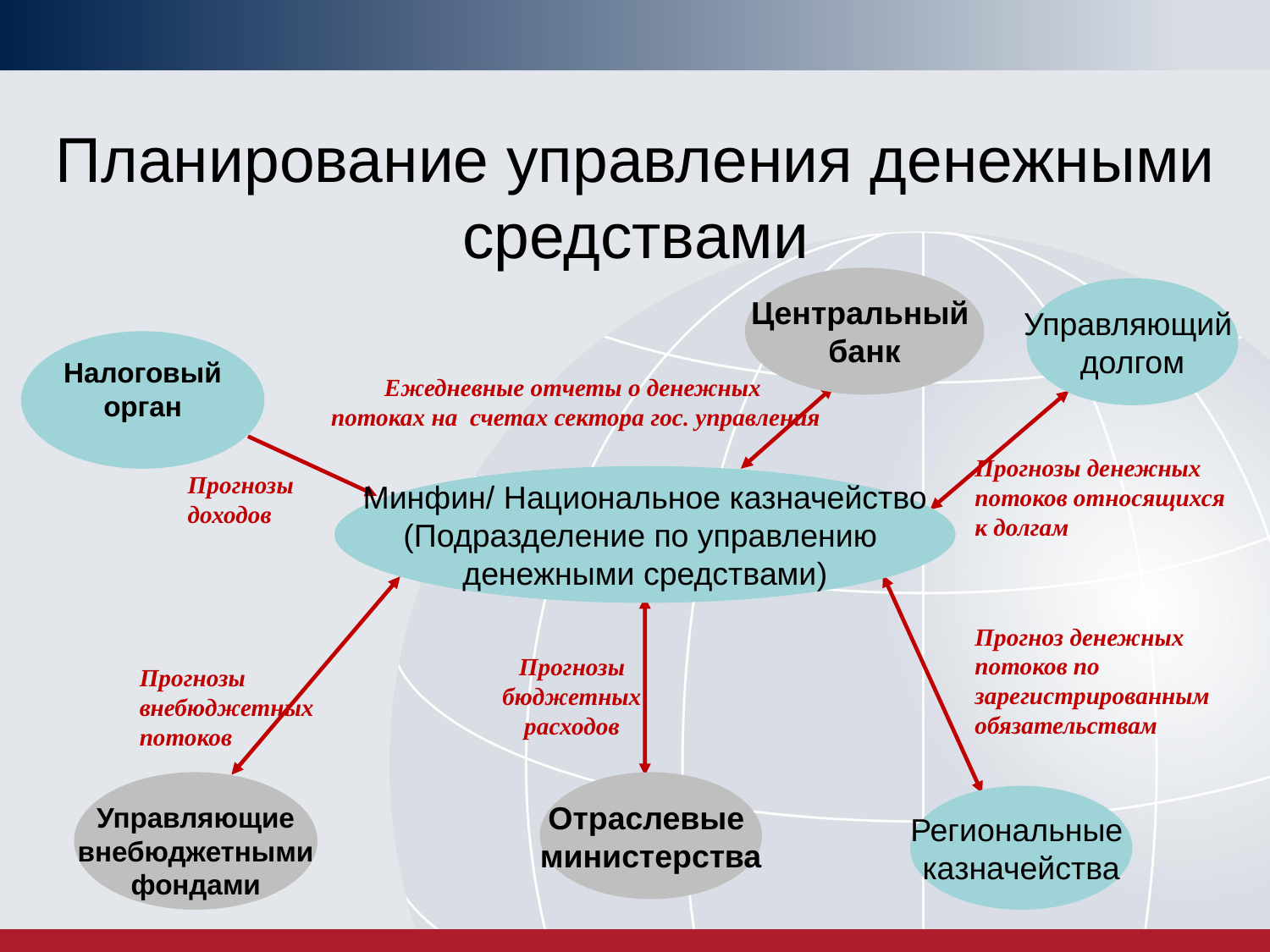

# Планирование управления денежными средствами
Центральный
банк
Управляющий
долгом

Налоговый орган
Ежедневные отчеты о денежных
потоках на  счетах сектора гос. управления

Прогнозы денежных потоков относящихся к долгам
Прогнозы доходов
Минфин/ Национальное казначейство
(Подразделение по управлению
денежными средствами)

Прогноз денежных потоков по зарегистрированным обязательствам
Прогнозы бюджетных расходов
Прогнозы внебюджетных потоков

Отраслевые
министерства
Региональные
казначейства
Управляющие внебюджетными фондами